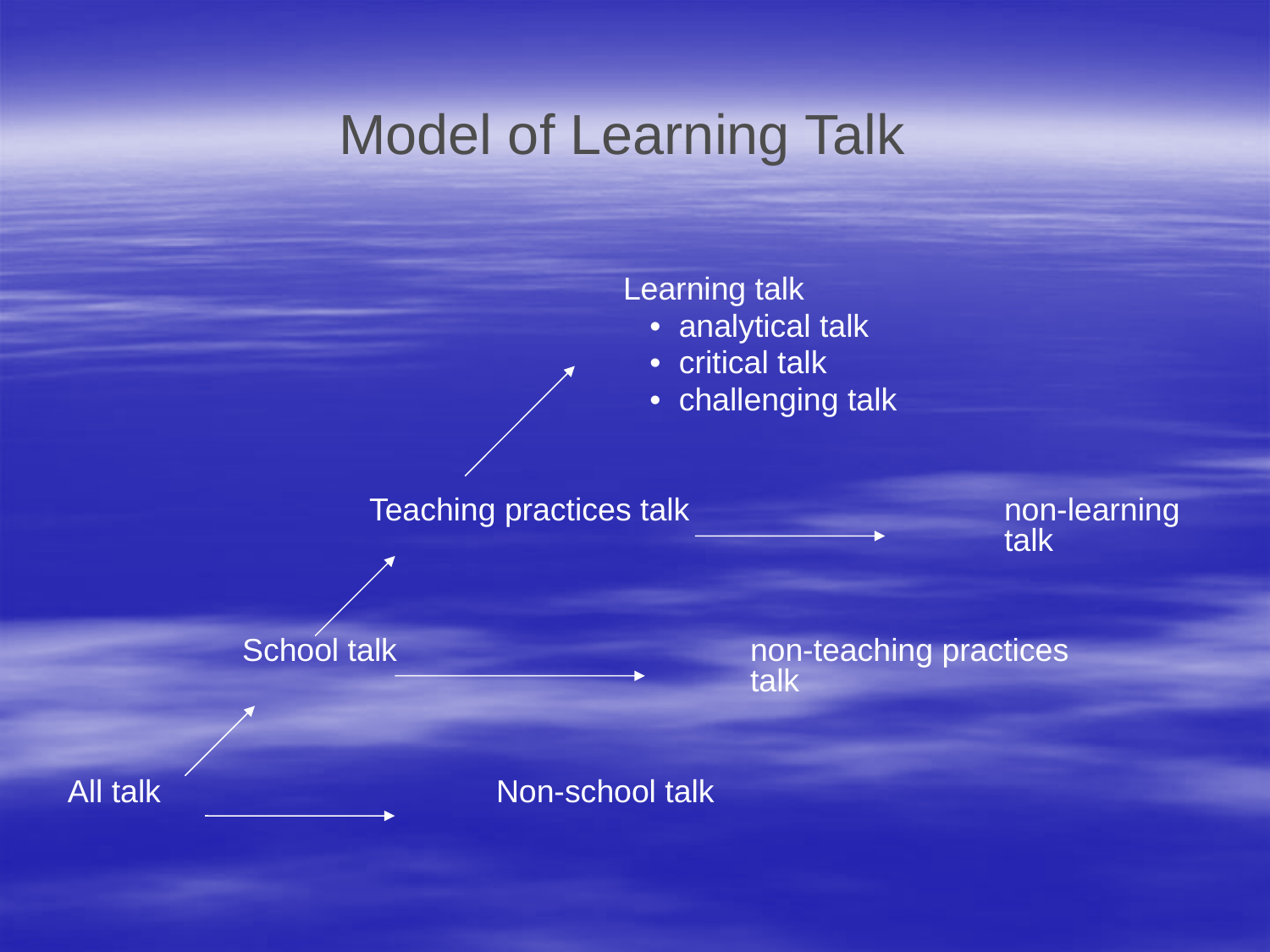

# Model of Learning Talk

					Learning talk
					   •  analytical talk
					   •  critical talk
					   •  challenging talk

			Teaching practices talk 			non-learning 							talk

		School talk			non-teaching practices 						talk

All talk			Non-school talk